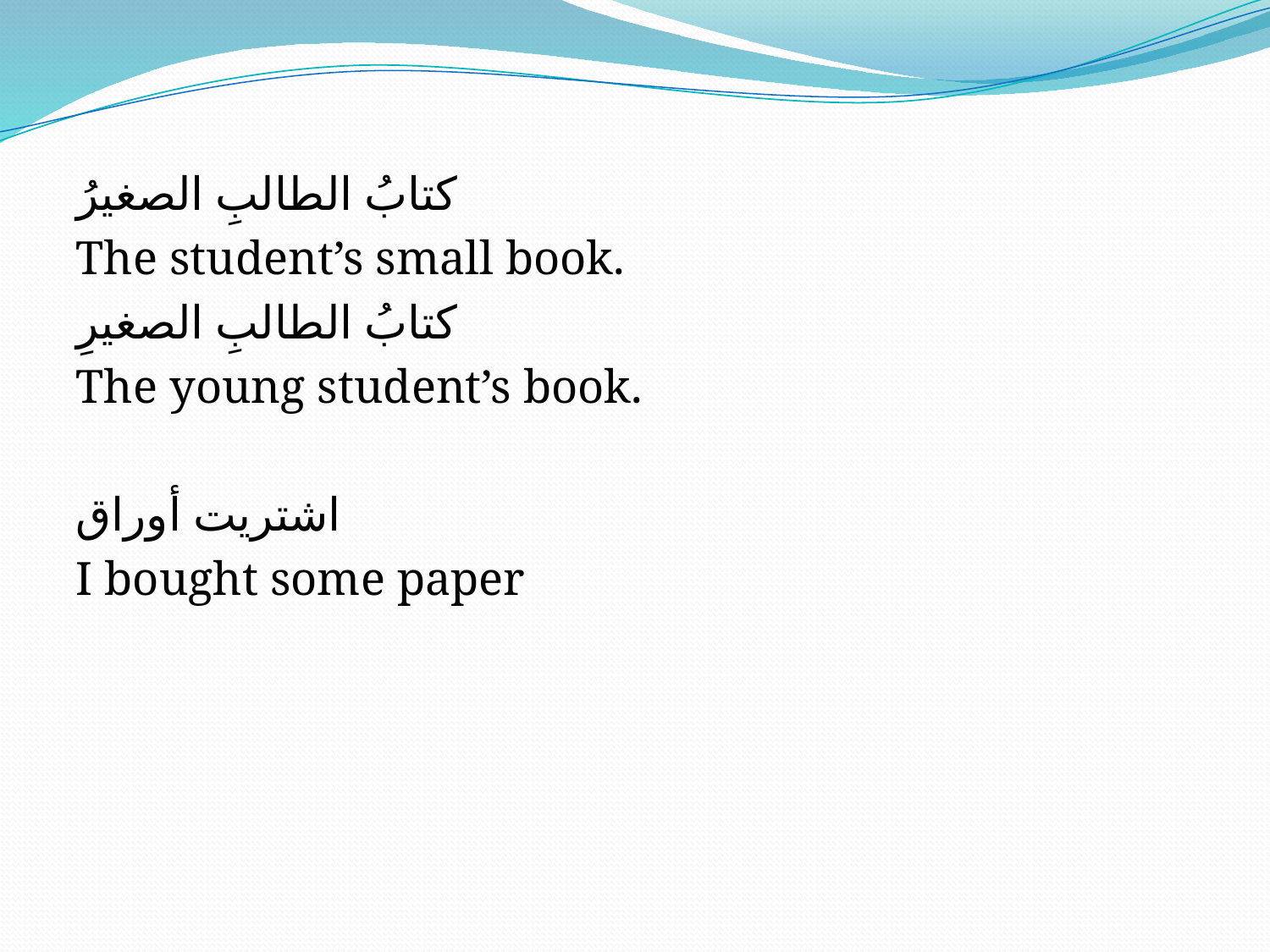

كتابُ الطالبِ الصغيرُ
The student’s small book.
كتابُ الطالبِ الصغيرِ
The young student’s book.

اشتريت أوراق
I bought some paper